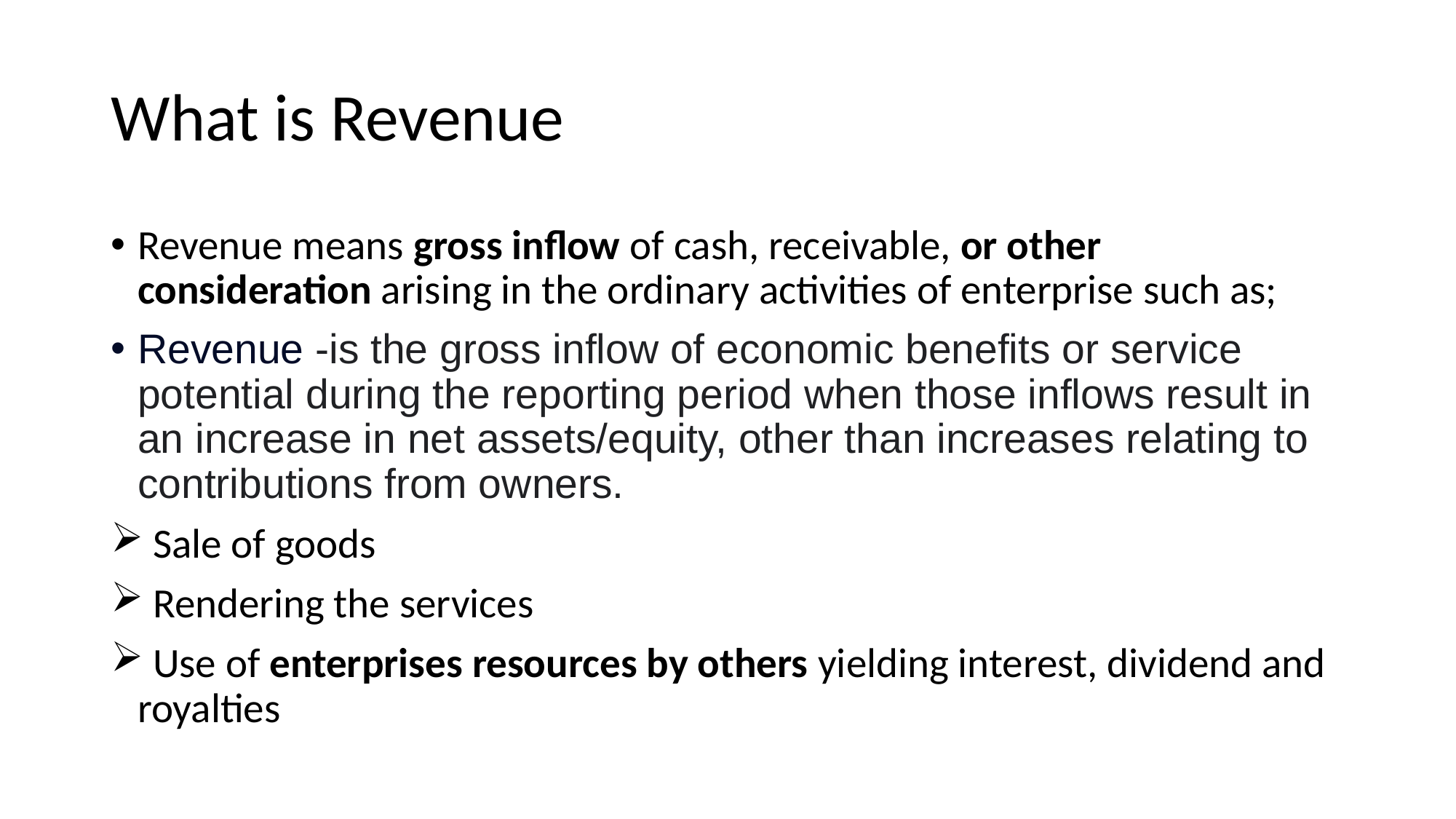

# What is Revenue
Revenue means gross inflow of cash, receivable, or other consideration arising in the ordinary activities of enterprise such as;
Revenue -is the gross inflow of economic benefits or service potential during the reporting period when those inflows result in an increase in net assets/equity, other than increases relating to contributions from owners.
 Sale of goods
 Rendering the services
 Use of enterprises resources by others yielding interest, dividend and royalties